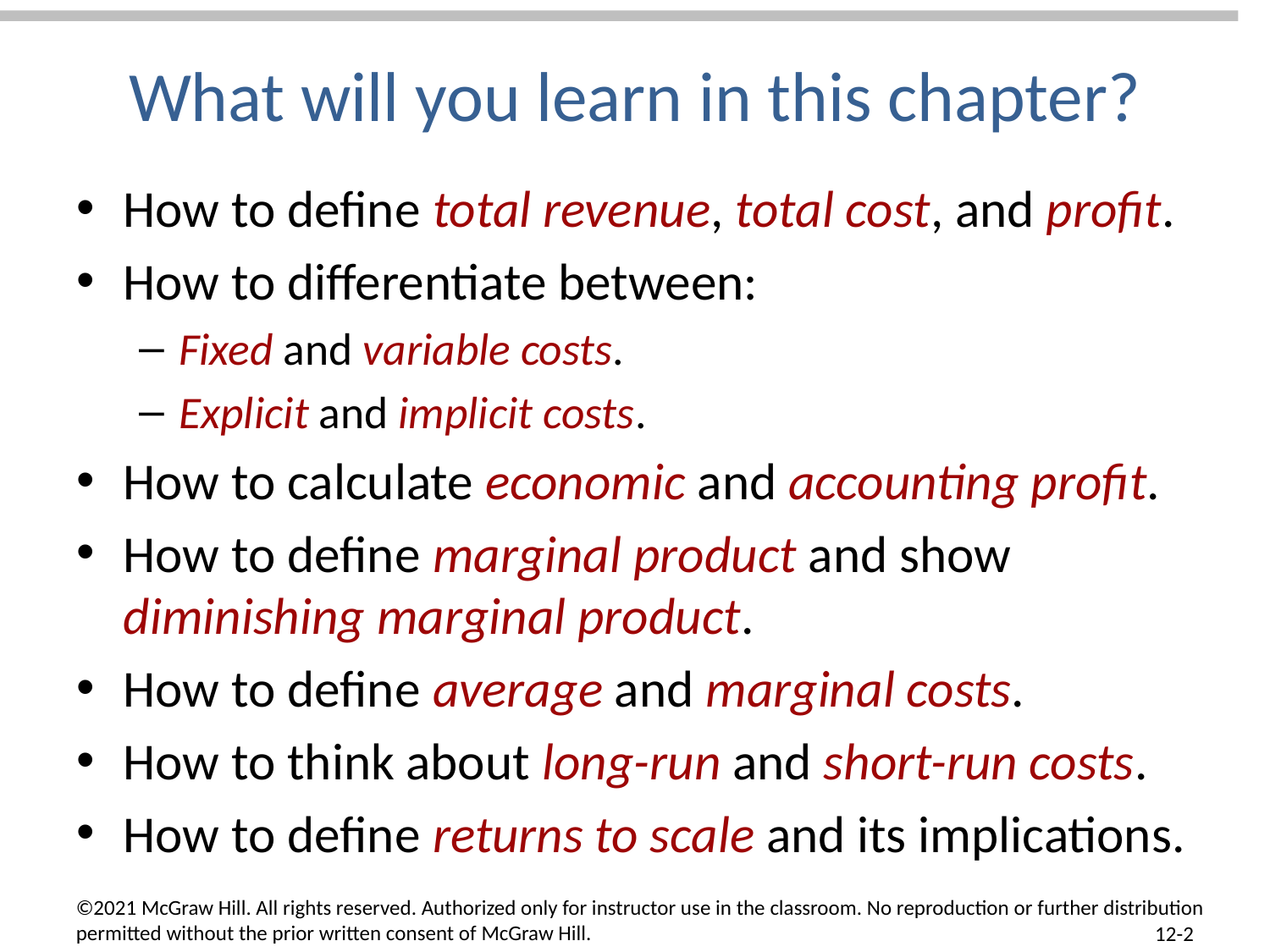

# What will you learn in this chapter?
How to define total revenue, total cost, and profit.
How to differentiate between:
Fixed and variable costs.
Explicit and implicit costs.
How to calculate economic and accounting profit.
How to define marginal product and show diminishing marginal product.
How to define average and marginal costs.
How to think about long-run and short-run costs.
How to define returns to scale and its implications.